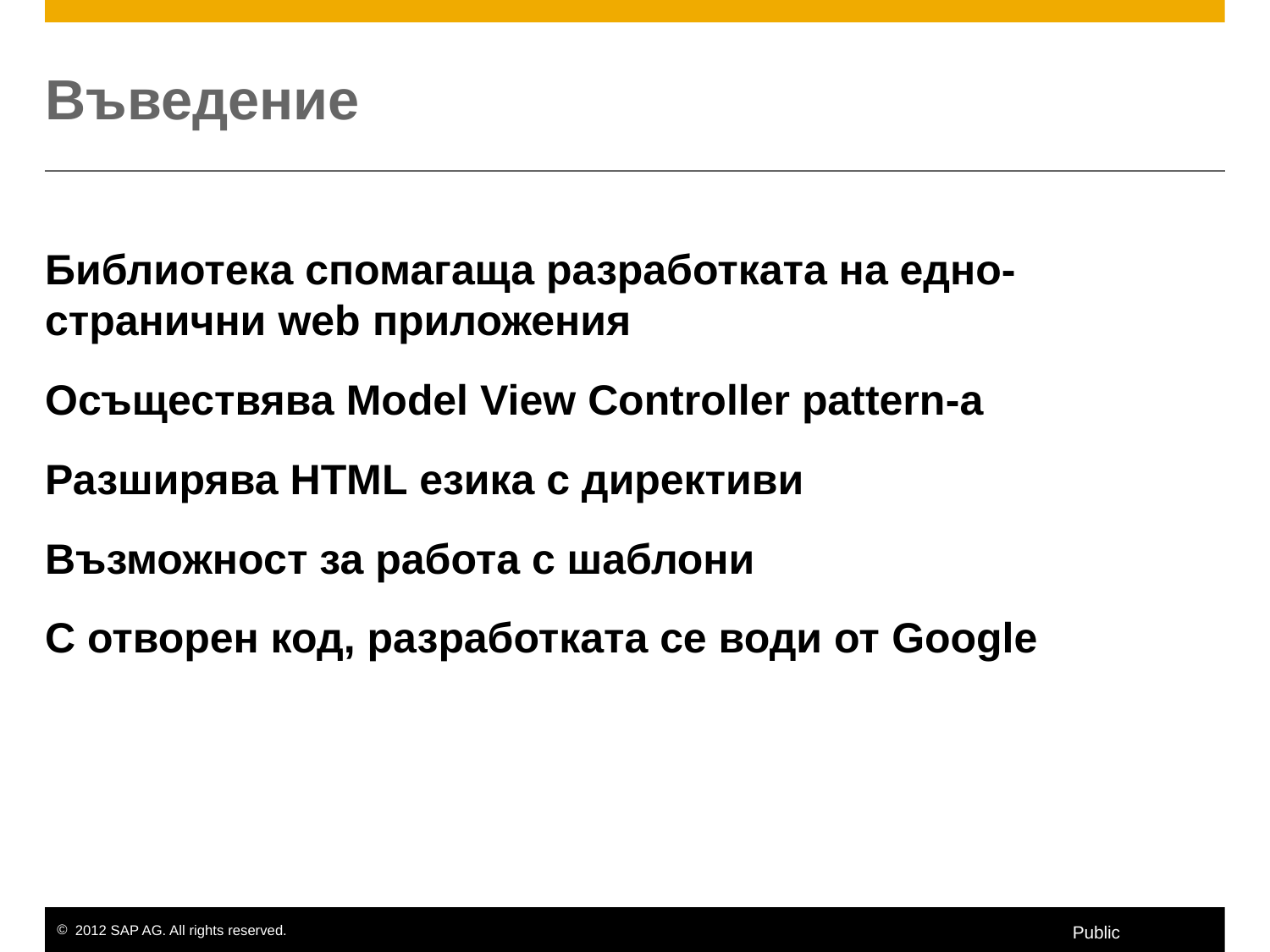

# Въведение
Библиотека спомагаща разработката на едно-странични web приложения
Осъществява Model View Controller pattern-а
Разширява HTML езика с директиви
Възможност за работа с шаблони
С отворен код, разработката се води от Google